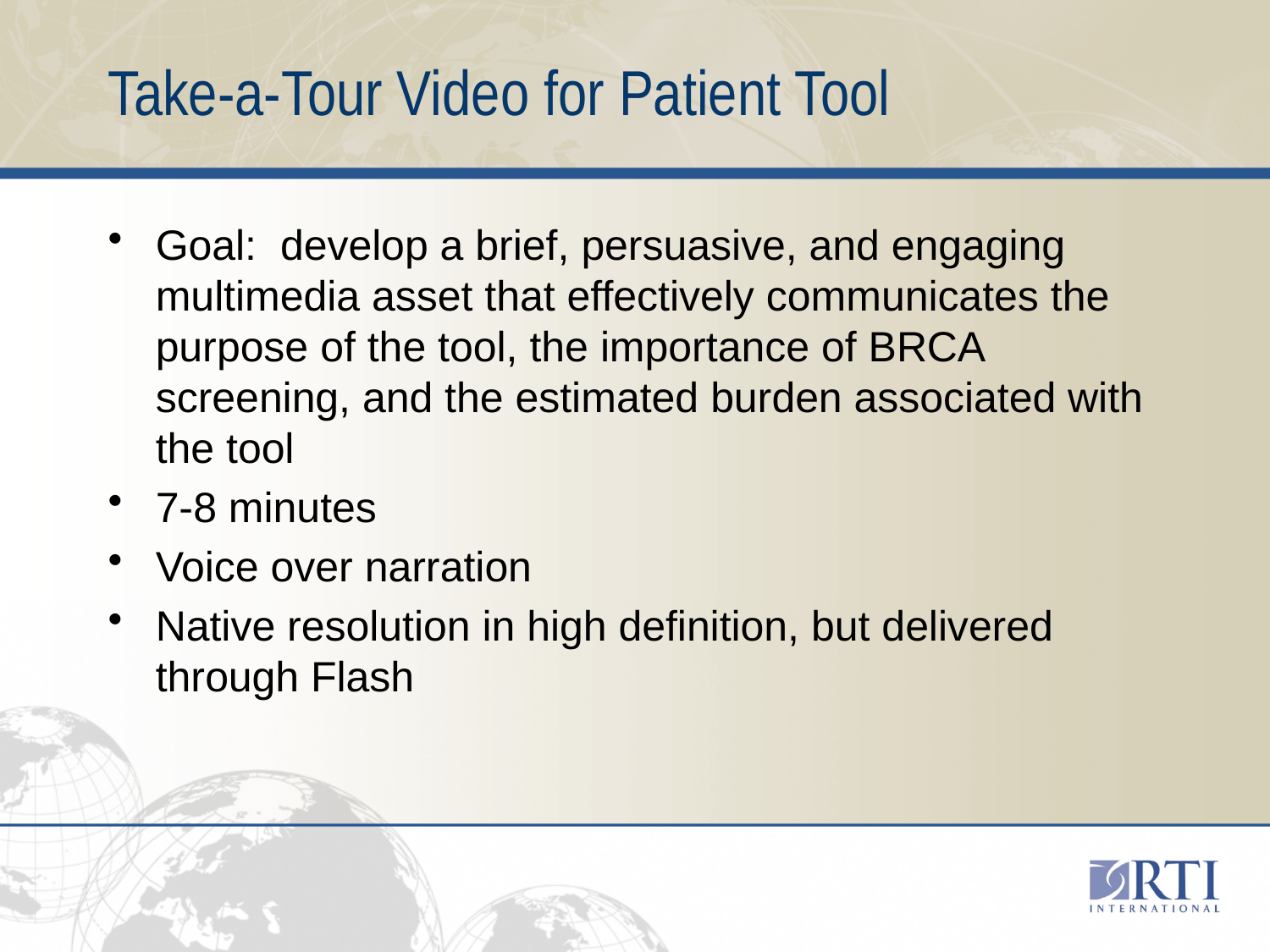

# Take-a-Tour Video for Patient Tool
Goal:  develop a brief, persuasive, and engaging multimedia asset that effectively communicates the purpose of the tool, the importance of BRCA screening, and the estimated burden associated with the tool
7-8 minutes
Voice over narration
Native resolution in high definition, but delivered through Flash